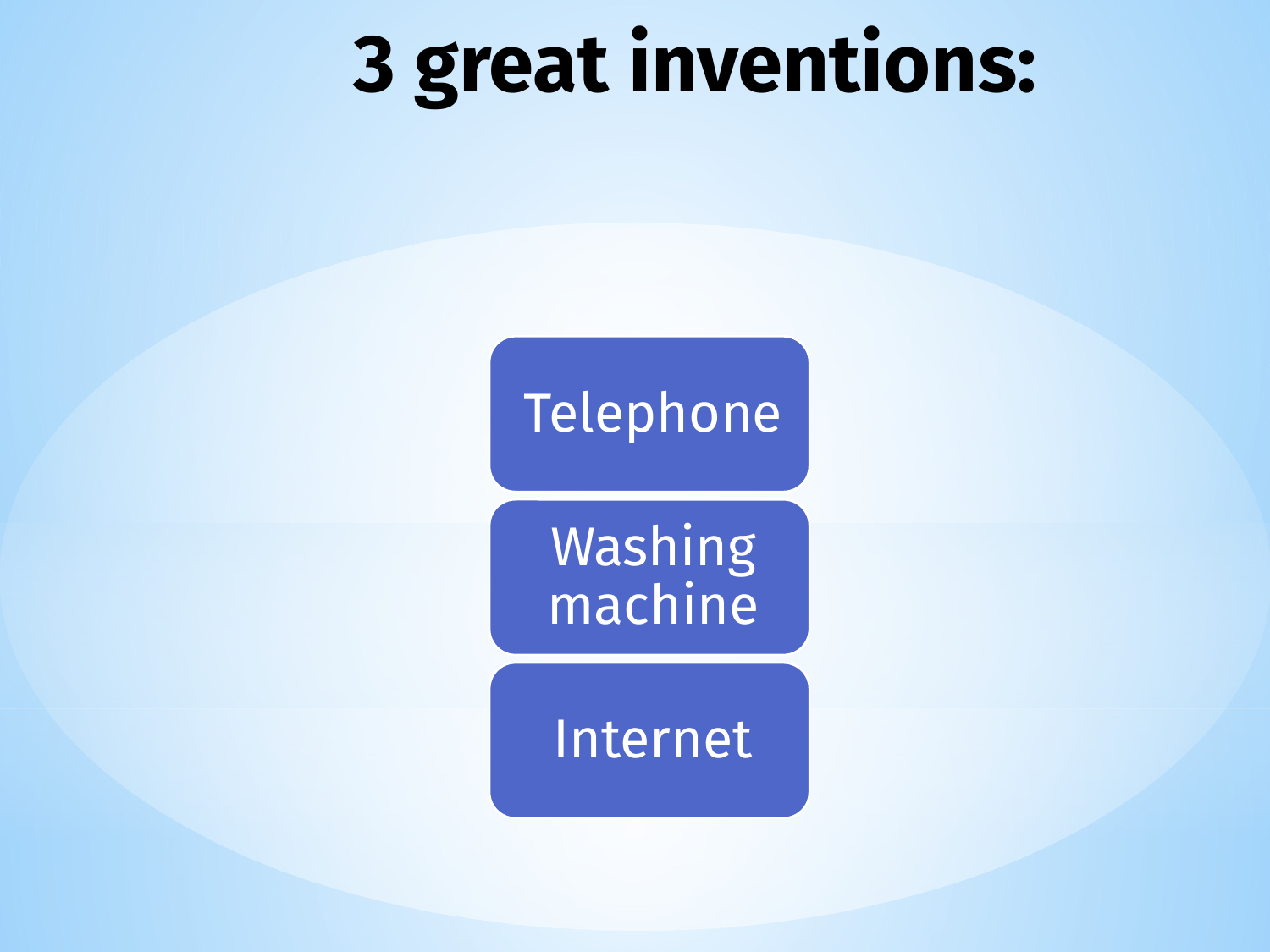

# 3 great inventions:
Telephone
Washing machine
Internet